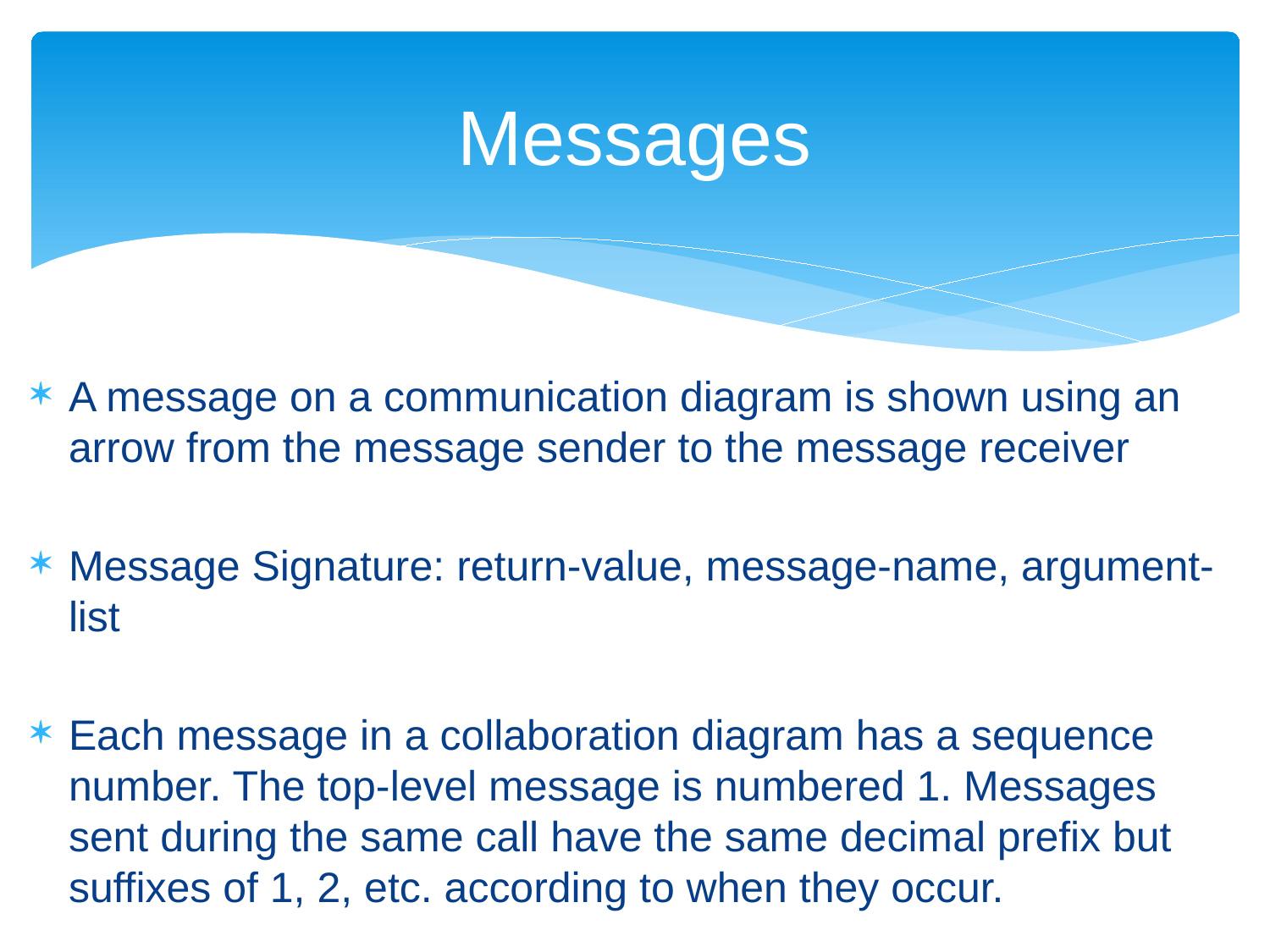

# Messages
A message on a communication diagram is shown using an arrow from the message sender to the message receiver

Message Signature: return-value, message-name, argument-list

Each message in a collaboration diagram has a sequence number. The top-level message is numbered 1. Messages sent during the same call have the same decimal prefix but suffixes of 1, 2, etc. according to when they occur.